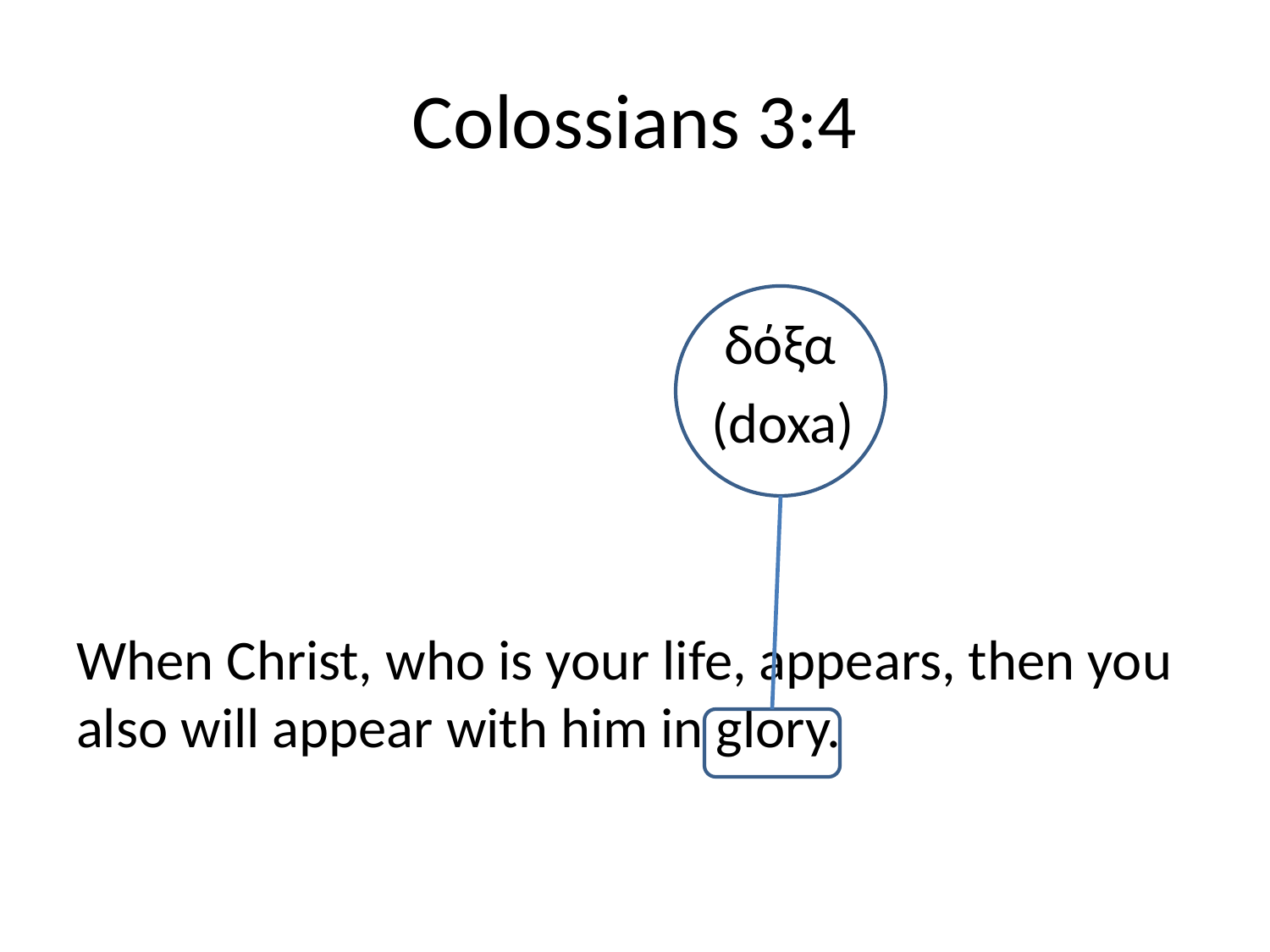

# Colossians 3:4

					 δόξα
					(doxa)

When Christ, who is your life, appears, then you also will appear with him in glory.